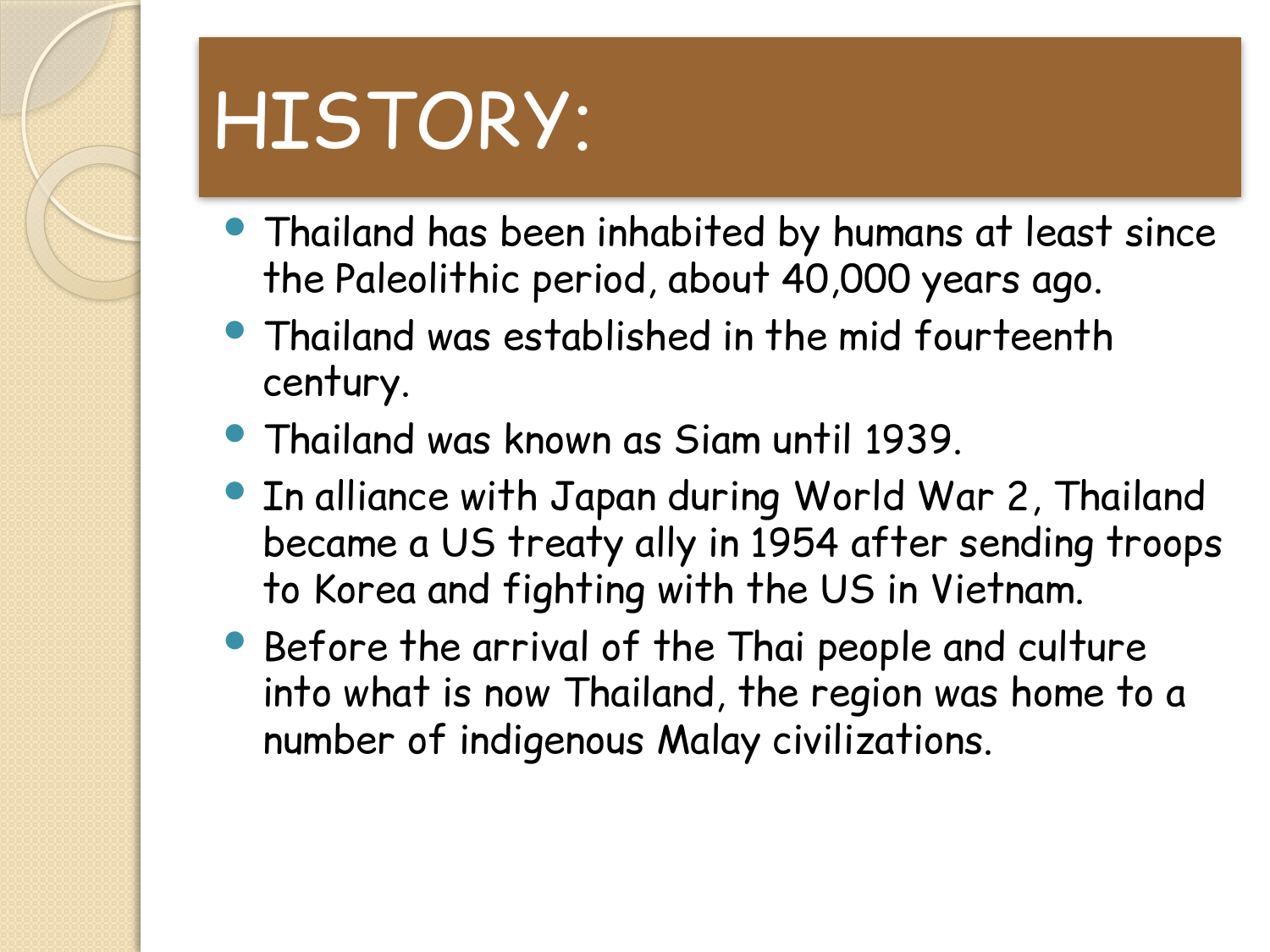

# HISTORY:
Thailand has been inhabited by humans at least since the Paleolithic period, about 40,000 years ago.
Thailand was established in the mid fourteenth century.
Thailand was known as Siam until 1939.
In alliance with Japan during World War 2, Thailand became a US treaty ally in 1954 after sending troops to Korea and fighting with the US in Vietnam.
Before the arrival of the Thai people and culture into what is now Thailand, the region was home to a number of indigenous Malay civilizations.